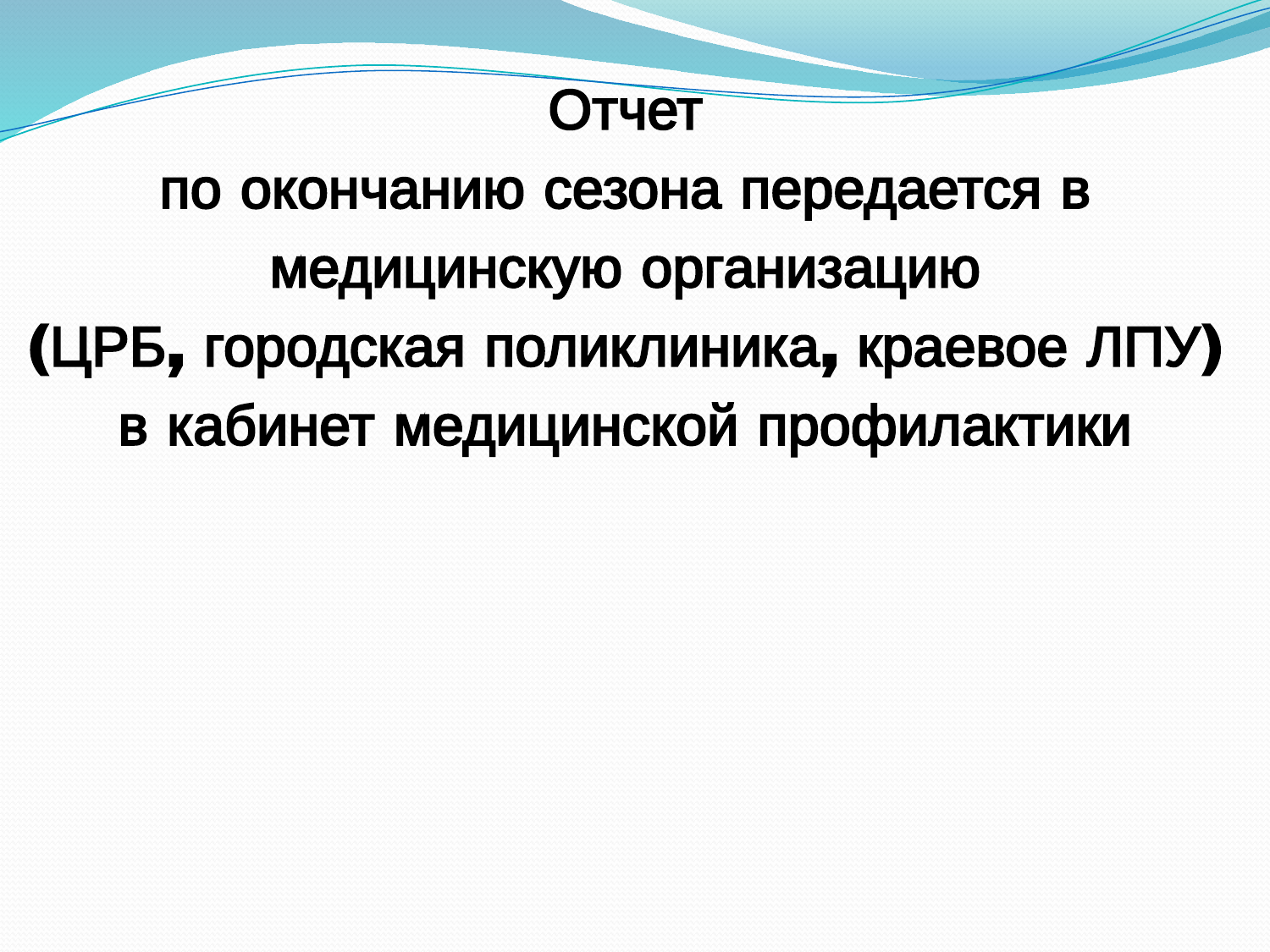

Отчет
по окончанию сезона передается в
медицинскую организацию
(ЦРБ, городская поликлиника, краевое ЛПУ)
в кабинет медицинской профилактики
#